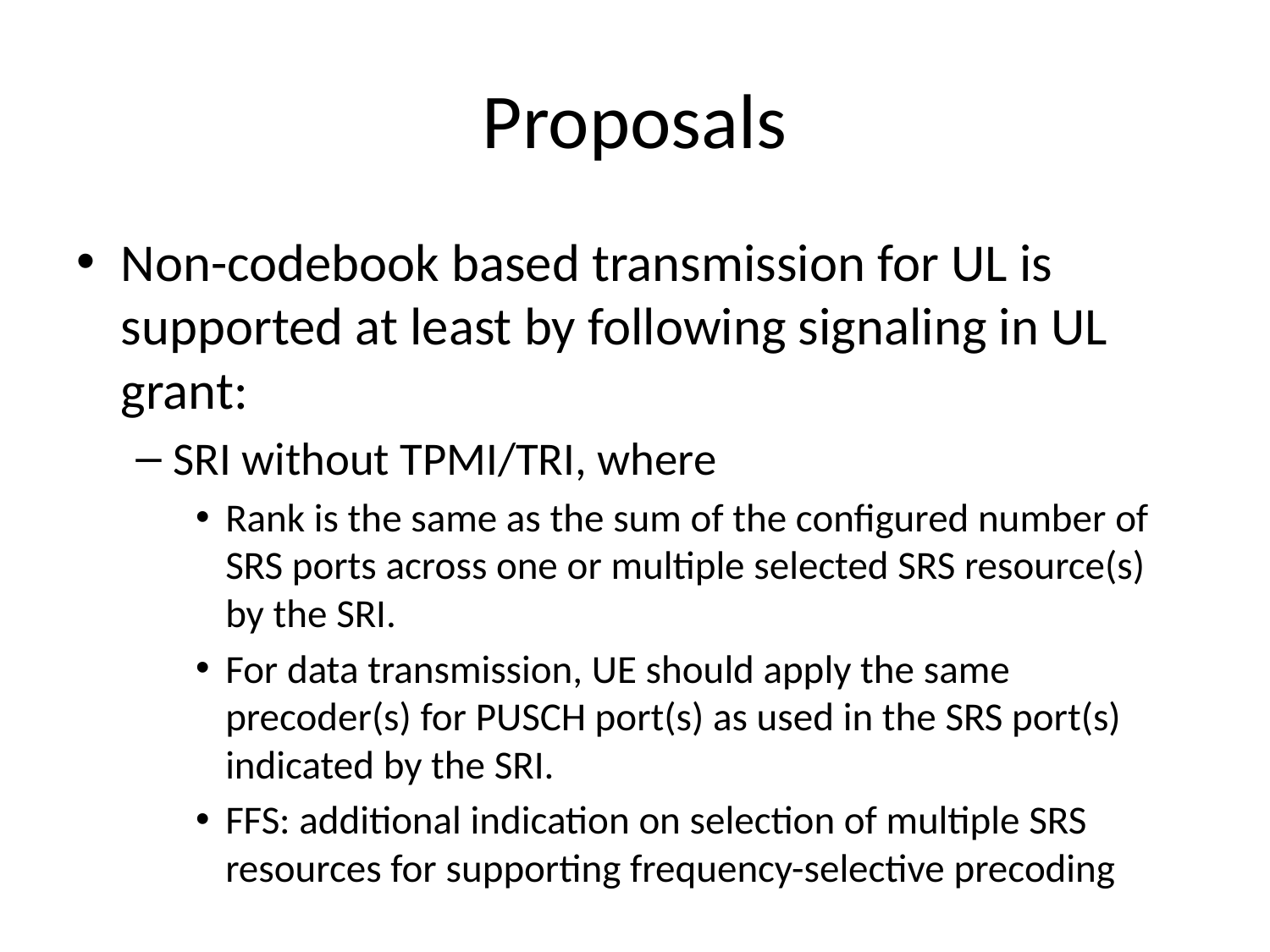

# Proposals
Non-codebook based transmission for UL is supported at least by following signaling in UL grant:
SRI without TPMI/TRI, where
Rank is the same as the sum of the configured number of SRS ports across one or multiple selected SRS resource(s) by the SRI.
For data transmission, UE should apply the same precoder(s) for PUSCH port(s) as used in the SRS port(s) indicated by the SRI.
FFS: additional indication on selection of multiple SRS resources for supporting frequency-selective precoding